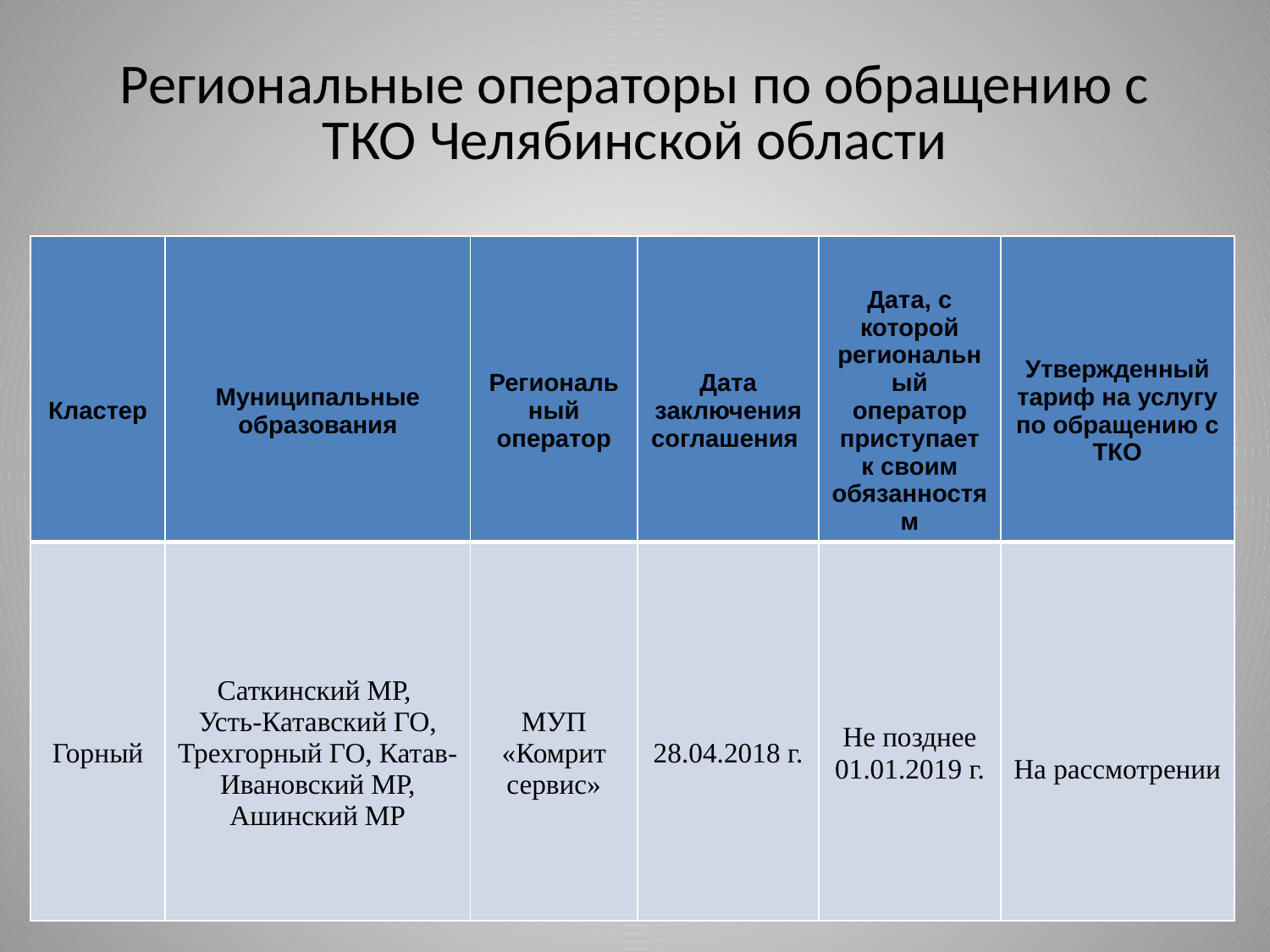

# Региональные операторы по обращению с ТКО Челябинской области

| Кластер | Муниципальные образования | Региональный оператор | Дата заключения соглашения | Дата, с которой региональный оператор приступает к своим обязанностям | Утвержденный тариф на услугу по обращению с ТКО |
| --- | --- | --- | --- | --- | --- |
| Горный | Саткинский МР, Усть-Катавский ГО, Трехгорный ГО, Катав-Ивановский МР, Ашинский МР | МУП «Комрит сервис» | 28.04.2018 г. | Не позднее 01.01.2019 г. | На рассмотрении |